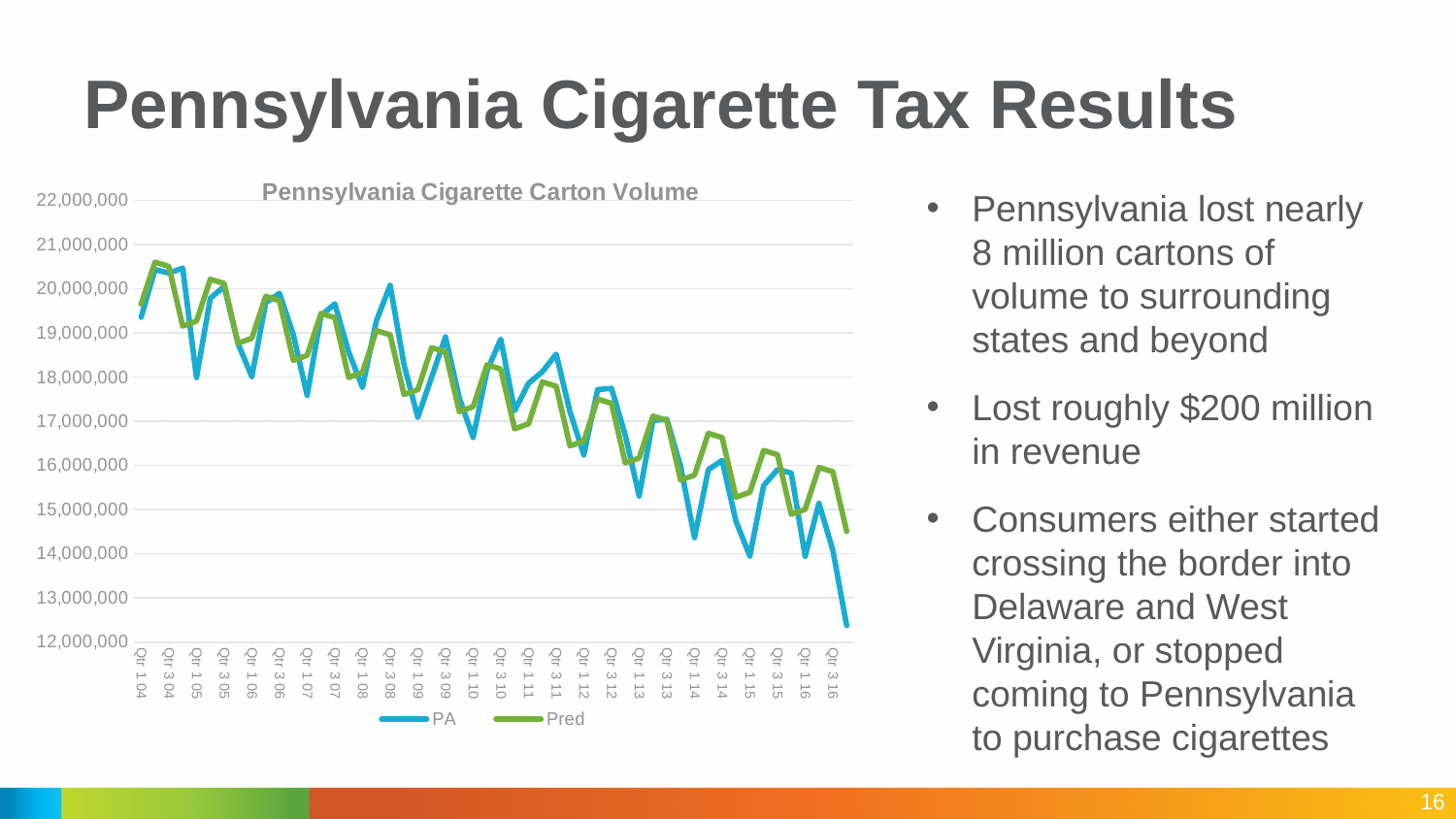

# Pennsylvania Cigarette Tax Results

### Chart: Pennsylvania Cigarette Carton Volume

| Category | PA | Pred |
|---|---|---|
| Qtr 1 04 | 19356831.46 | 19656037.783410035 |
| Qtr 2 04 | 20435163.44 | 20605321.70451559 |
| Qtr 3 04 | 20355604.55 | 20508389.449001726 |
| Qtr 4 04 | 20469821.47 | 19155997.78154456 |
| Qtr 1 05 | 17990589.91 | 19268308.761354577 |
| Qtr 2 05 | 19786560.71 | 20217592.682460133 |
| Qtr 3 05 | 20053943.51 | 20120660.426946267 |
| Qtr 4 05 | 18760916.95 | 18768268.759489097 |
| Qtr 1 06 | 18010220.07 | 18880579.739299115 |
| Qtr 2 06 | 19682659.57 | 19829863.660404675 |
| Qtr 3 06 | 19898016.54 | 19732931.40489081 |
| Qtr 4 06 | 18960769.29 | 18380539.73743364 |
| Qtr 1 07 | 17584930.99 | 18492850.717243657 |
| Qtr 2 07 | 19393909.14 | 19442134.638349213 |
| Qtr 3 07 | 19660900.02 | 19345202.382835347 |
| Qtr 4 07 | 18569844.09 | 17992810.71537818 |
| Qtr 1 08 | 17769460.68 | 18105121.6951882 |
| Qtr 2 08 | 19271044.5 | 19054405.616293754 |
| Qtr 3 08 | 20079676.61 | 18957473.36077989 |
| Qtr 4 08 | 18281367.23 | 17605081.69332272 |
| Qtr 1 09 | 17091515.7 | 17717392.673132736 |
| Qtr 2 09 | 17998463.62 | 18666676.594238292 |
| Qtr 3 09 | 18911325.78 | 18569744.33872443 |
| Qtr 4 09 | 17525757.9 | 17217352.67126726 |
| Qtr 1 10 | 16634311.19 | 17329663.651077278 |
| Qtr 2 10 | 18144116.92 | 18278947.572182834 |
| Qtr 3 10 | 18861111.52 | 18182015.31666897 |
| Qtr 4 10 | 17240631.31 | 16829623.6492118 |
| Qtr 1 11 | 17860196.57 | 16941934.62902182 |
| Qtr 2 11 | 18118973.67 | 17891218.550127376 |
| Qtr 3 11 | 18520761.35 | 17794286.29461351 |
| Qtr 4 11 | 17218837.33 | 16441894.62715634 |
| Qtr 1 12 | 16236335.72 | 16554205.60696636 |
| Qtr 2 12 | 17719059.41 | 17503489.528071914 |
| Qtr 3 12 | 17745578.23 | 17406557.272558052 |
| Qtr 4 12 | 16682726.88 | 16054165.60510088 |
| Qtr 1 13 | 15307279.46 | 16166476.584910901 |
| Qtr 2 13 | 17019154.07 | 17115760.506016456 |
| Qtr 3 13 | 17045027.51 | 17018828.25050259 |
| Qtr 4 13 | 15973758.61 | 15666436.58304542 |
| Qtr 1 14 | 14362936.57 | 15778747.562855441 |
| Qtr 2 14 | 15901910.21 | 16728031.483960997 |
| Qtr 3 14 | 16112121.23 | 16631099.228447134 |
| Qtr 4 14 | 14733791.57 | 15278707.560989961 |
| Qtr 1 15 | 13945496.86 | 15391018.540799981 |
| Qtr 2 15 | 15544401.86 | 16340302.461905537 |
| Qtr 3 15 | 15904818.76 | 16243370.206391672 |
| Qtr 4 15 | 15826044.21 | 14890978.5389345 |
| Qtr 1 16 | 13941303.84 | 15003289.518744523 |
| Qtr 2 16 | 15140234.509999998 | 15952573.439850079 |
| Qtr 3 16 | 14079015.34 | 15855641.184336213 |
| Qtr 4 16 | 12371520.209999997 | 14503249.51687904 |
Pennsylvania lost nearly 8 million cartons of volume to surrounding states and beyond
Lost roughly $200 million in revenue
Consumers either started crossing the border into Delaware and West Virginia, or stopped coming to Pennsylvania to purchase cigarettes

16